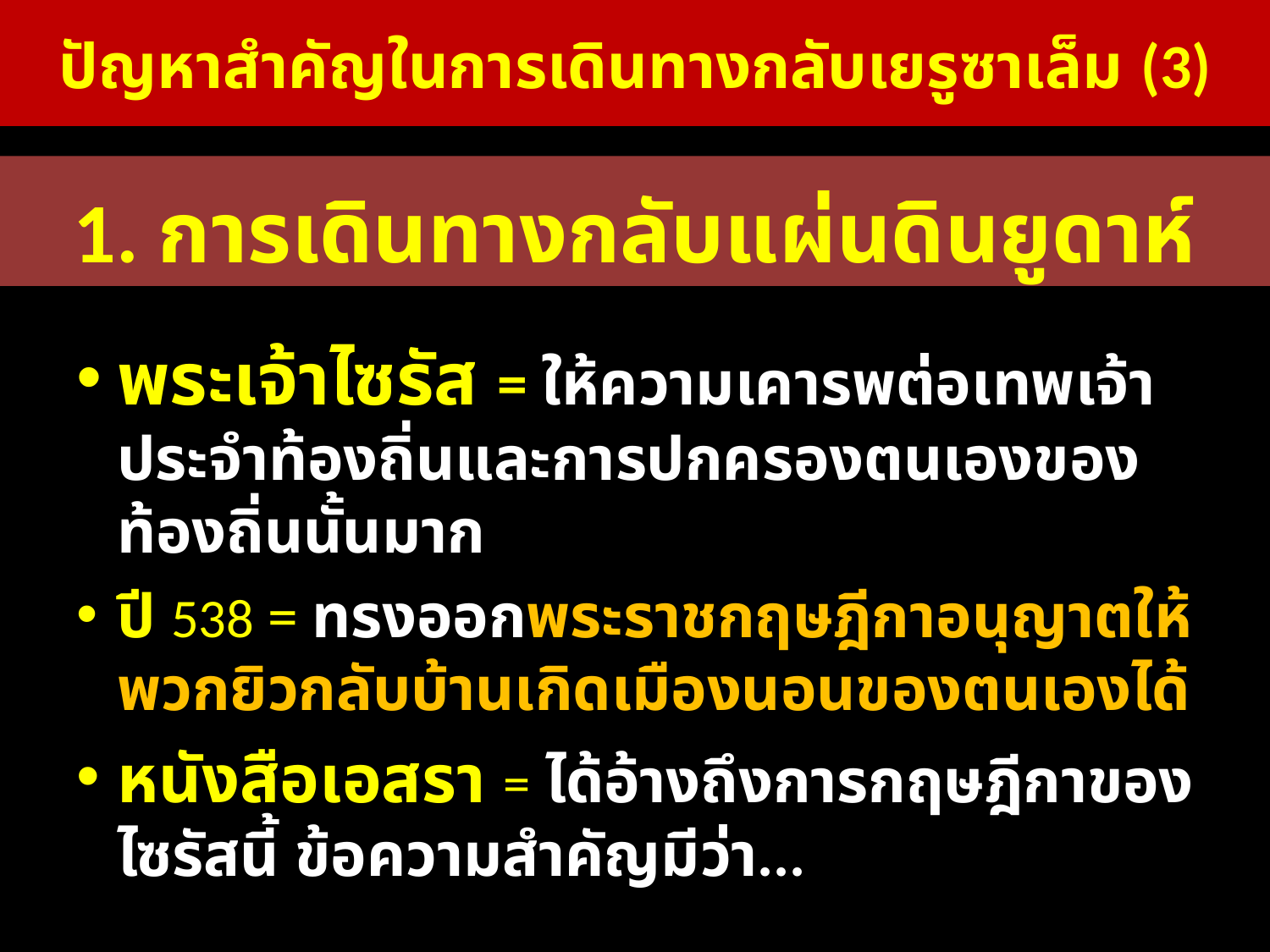

# ปัญหาสำคัญในการเดินทางกลับเยรูซาเล็ม (3)
1. การเดินทางกลับแผ่นดินยูดาห์
พระเจ้าไซรัส = ให้ความเคารพต่อเทพเจ้าประจำท้องถิ่นและการปกครองตนเองของท้องถิ่นนั้นมาก
ปี 538 = ทรงออกพระราชกฤษฎีกาอนุญาตให้พวกยิวกลับบ้านเกิดเมืองนอนของตนเองได้
หนังสือเอสรา = ได้อ้างถึงการกฤษฎีกาของไซรัสนี้ ข้อความสำคัญมีว่า...